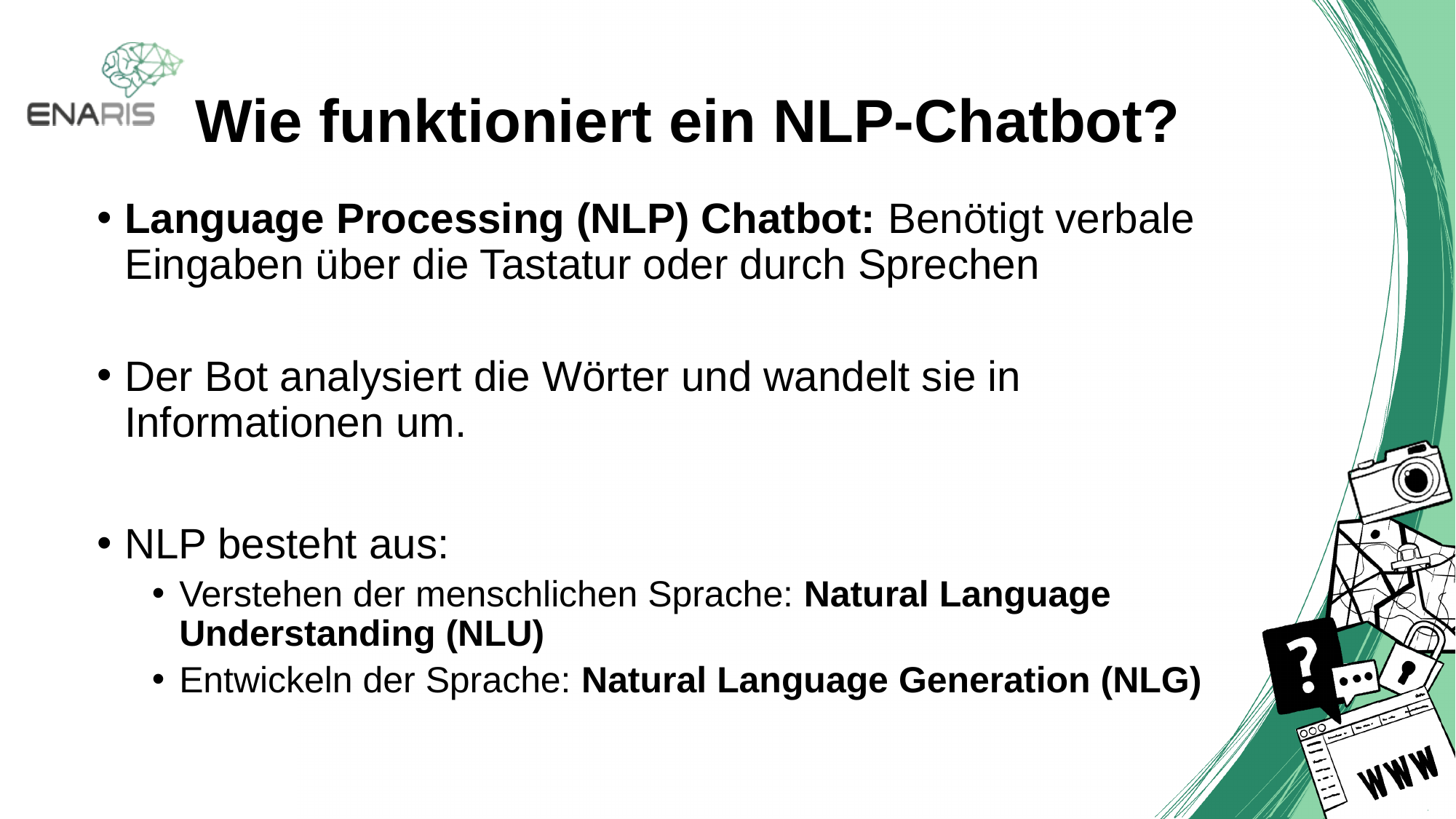

# Wie funktioniert ein NLP-Chatbot?
Language Processing (NLP) Chatbot: Benötigt verbale Eingaben über die Tastatur oder durch Sprechen
Der Bot analysiert die Wörter und wandelt sie in Informationen um.

NLP besteht aus:
Verstehen der menschlichen Sprache: Natural Language Understanding (NLU)
Entwickeln der Sprache: Natural Language Generation (NLG)